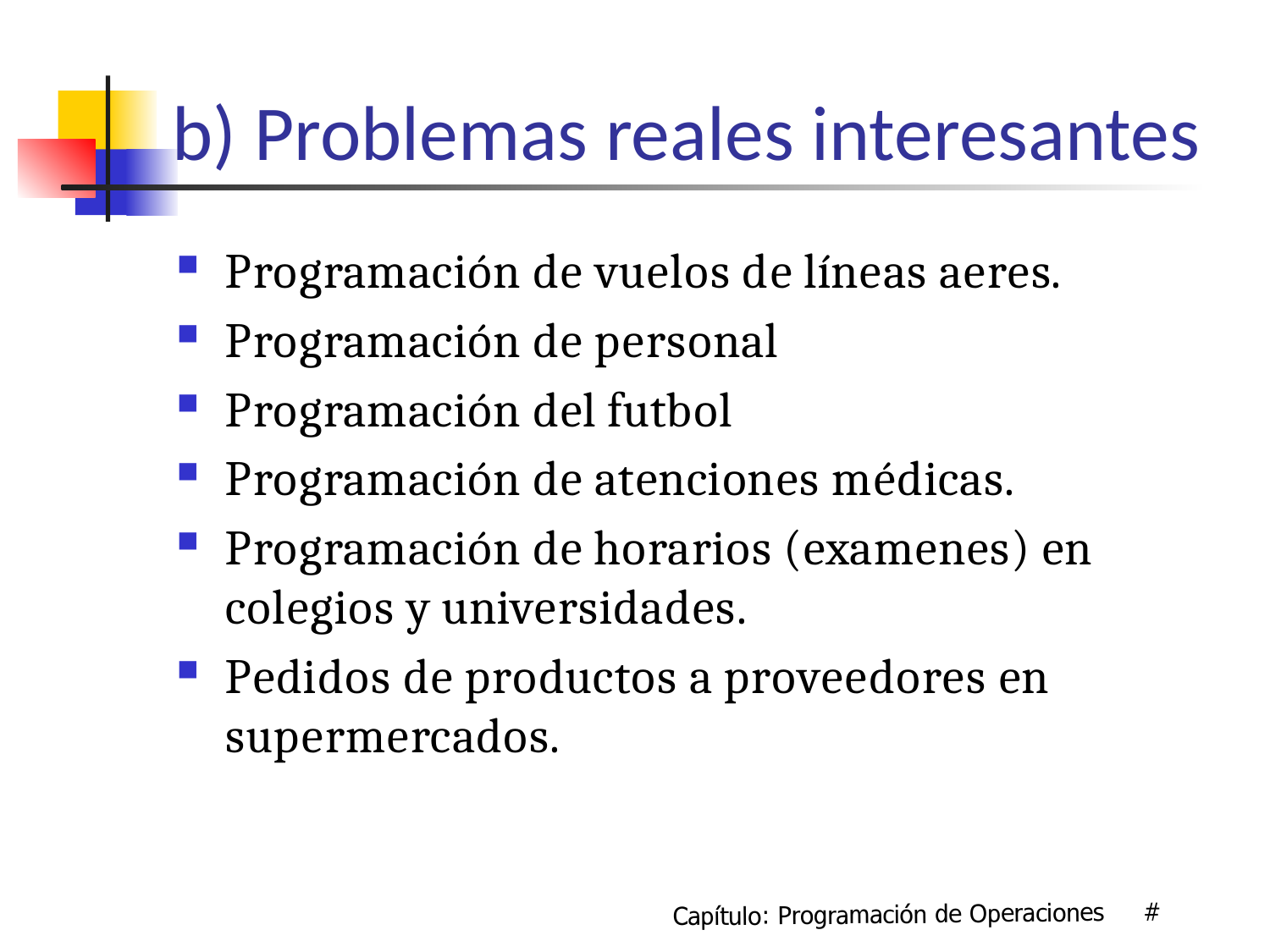

# b) Problemas reales interesantes
Programación de vuelos de líneas aeres.
Programación de personal
Programación del futbol
Programación de atenciones médicas.
Programación de horarios (examenes) en colegios y universidades.
Pedidos de productos a proveedores en supermercados.
Capítulo: Programación de Operaciones     #